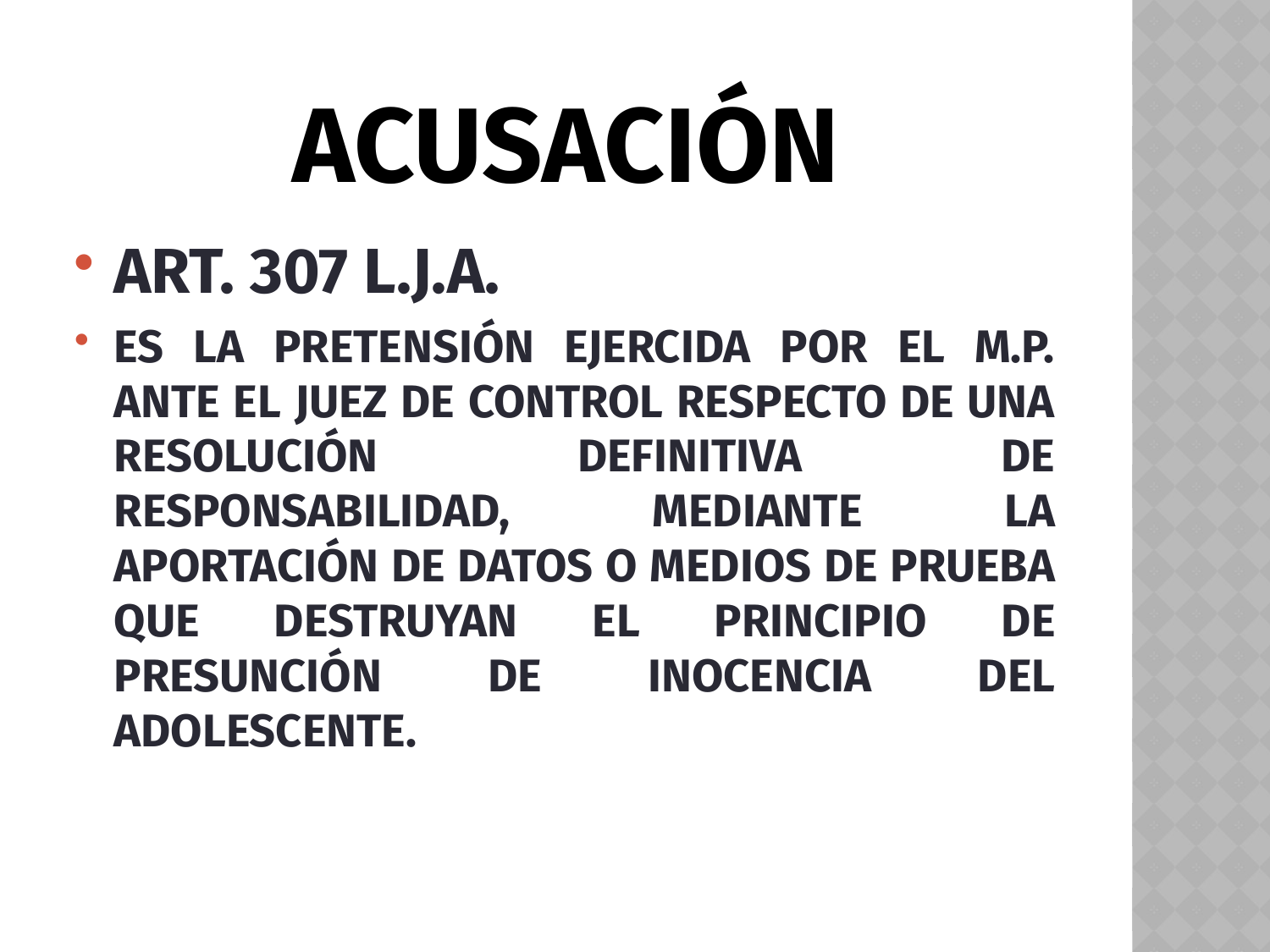

# ACUSACIÓN
ART. 307 L.J.A.
ES LA PRETENSIÓN EJERCIDA POR EL M.P. ANTE EL JUEZ DE CONTROL RESPECTO DE UNA RESOLUCIÓN DEFINITIVA DE RESPONSABILIDAD, MEDIANTE LA APORTACIÓN DE DATOS O MEDIOS DE PRUEBA QUE DESTRUYAN EL PRINCIPIO DE PRESUNCIÓN DE INOCENCIA DEL ADOLESCENTE.